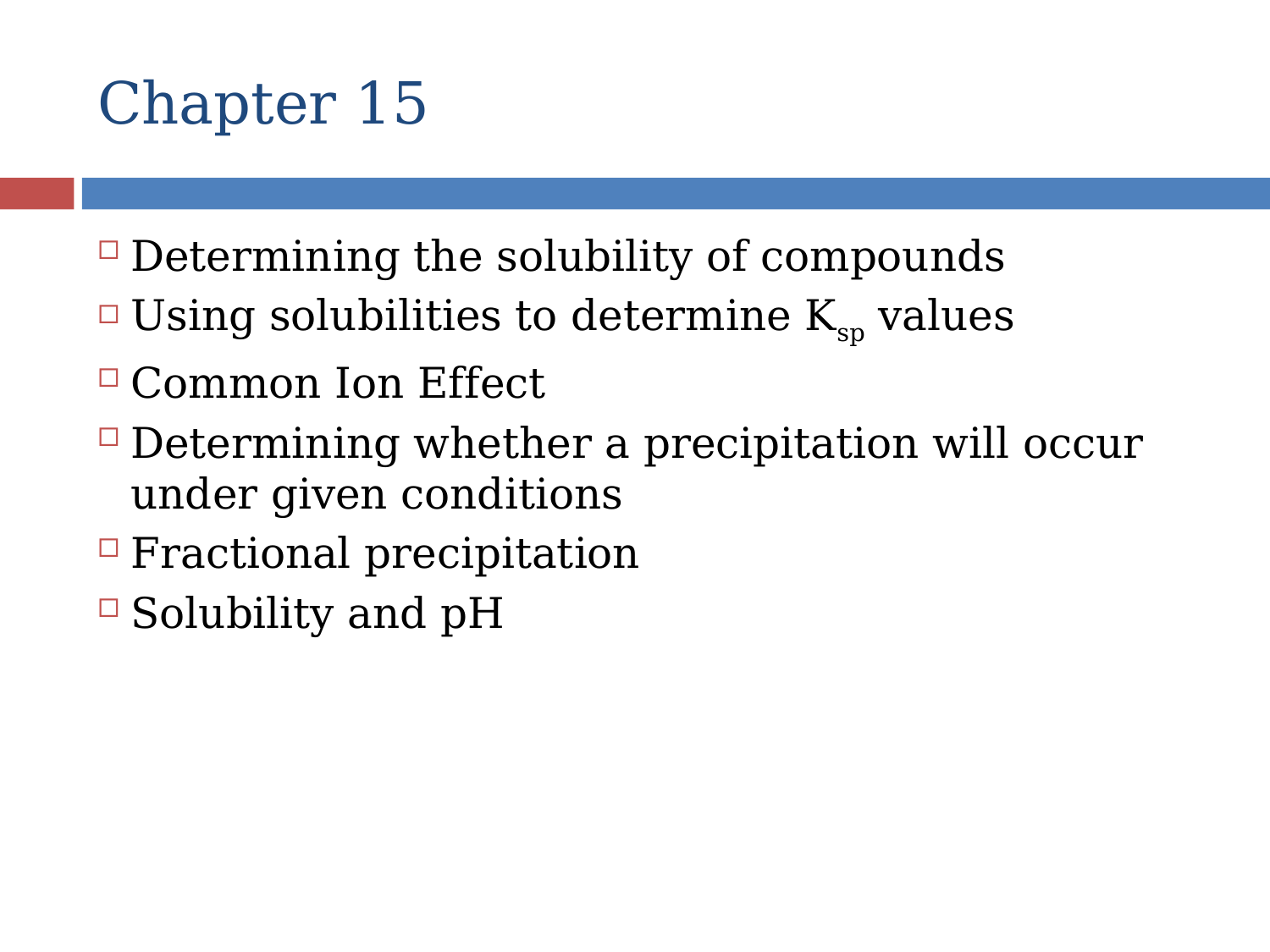

# Chapter 15
Determining the solubility of compounds
Using solubilities to determine Ksp values
Common Ion Effect
Determining whether a precipitation will occur under given conditions
Fractional precipitation
Solubility and pH